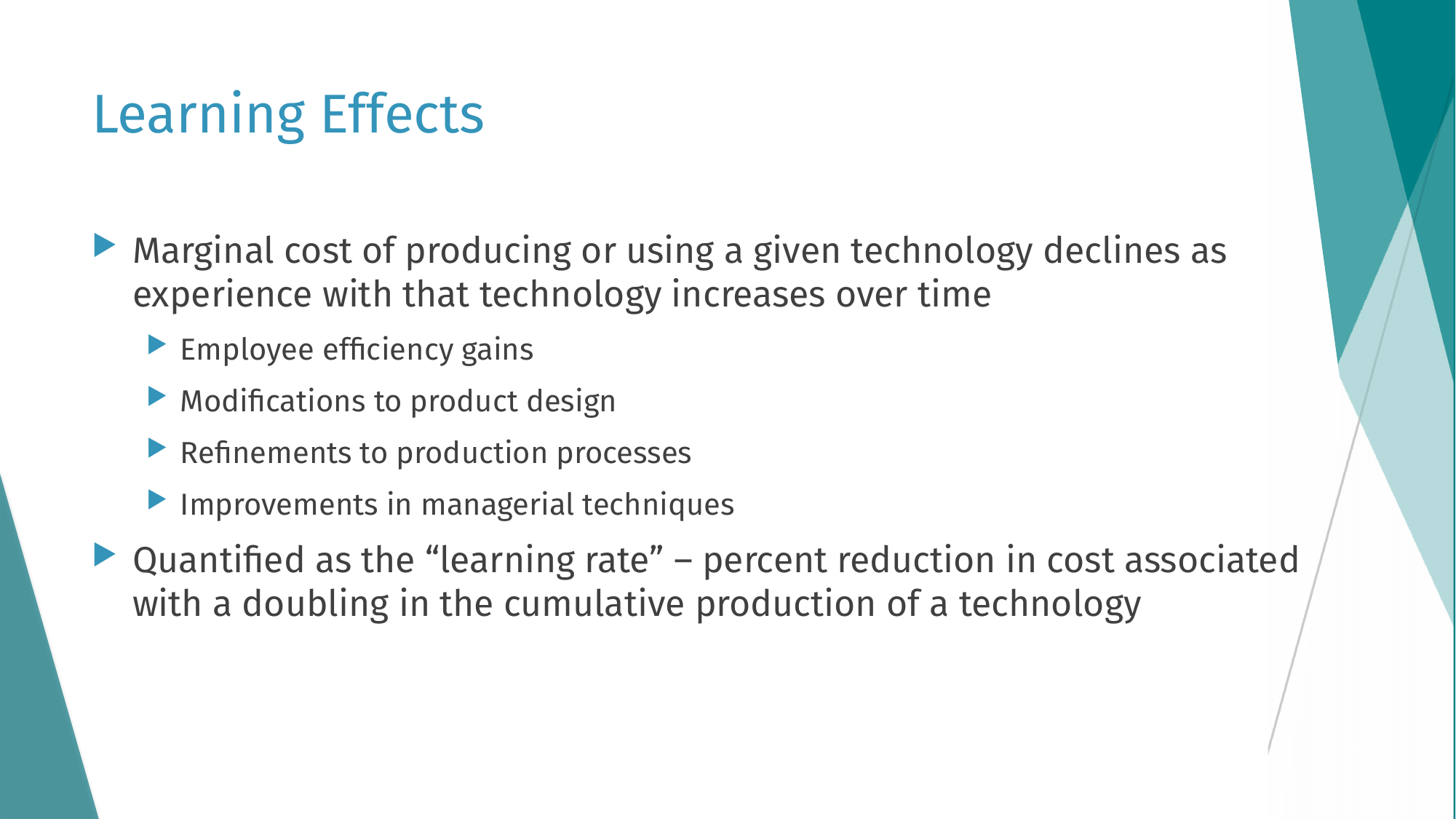

# Learning Effects
Marginal cost of producing or using a given technology declines as experience with that technology increases over time
Employee efficiency gains
Modifications to product design
Refinements to production processes
Improvements in managerial techniques
Quantified as the “learning rate” – percent reduction in cost associated with a doubling in the cumulative production of a technology
28